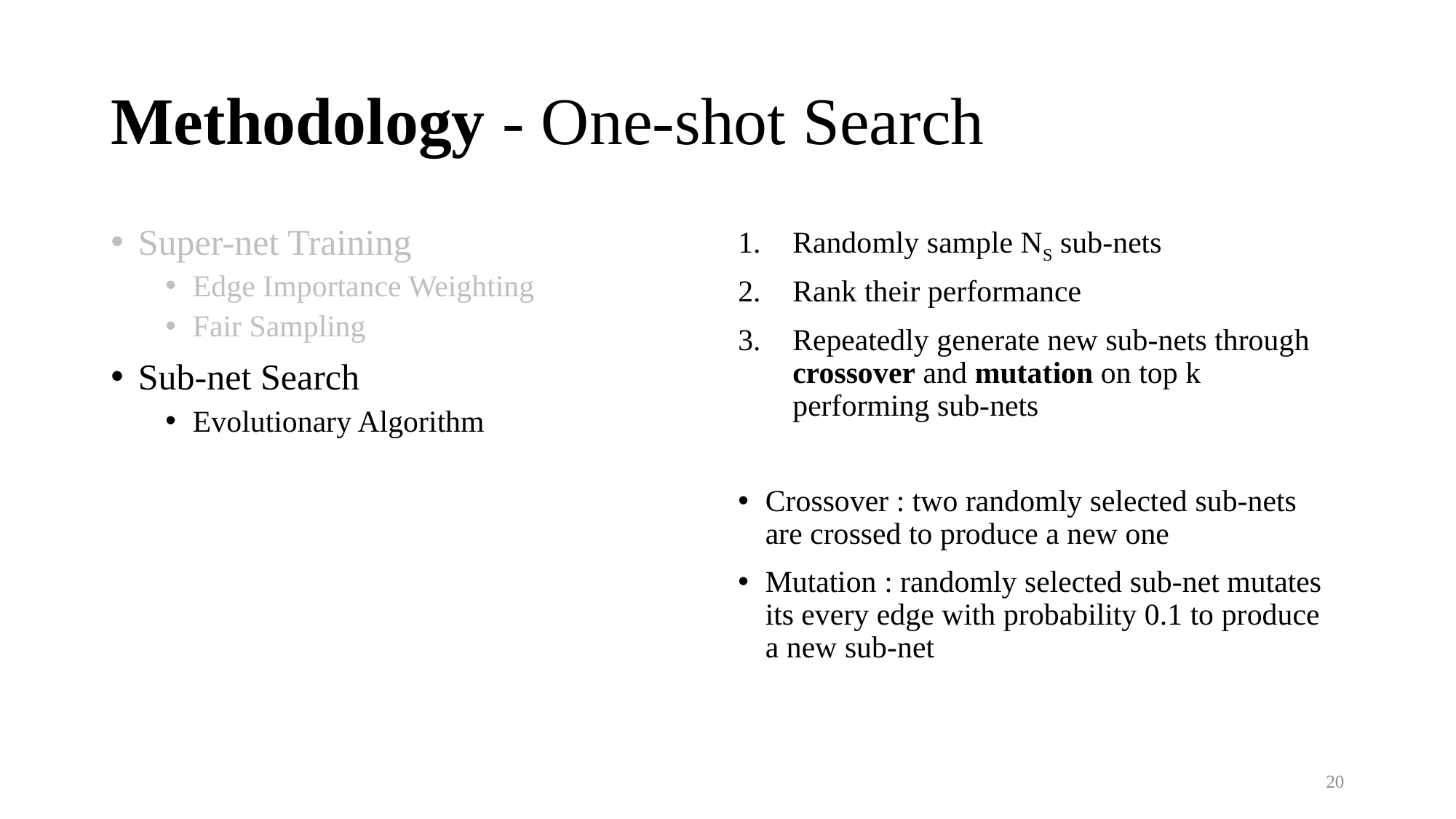

# Methodology - One-shot Search
Super-net Training
Edge Importance Weighting
Fair Sampling
Sub-net Search
Evolutionary Algorithm

Randomly sample NS sub-nets
Rank their performance
Repeatedly generate new sub-nets through crossover and mutation on top k performing sub-nets

Crossover : two randomly selected sub-nets are crossed to produce a new one
Mutation : randomly selected sub-net mutates its every edge with probability 0.1 to produce a new sub-net
20